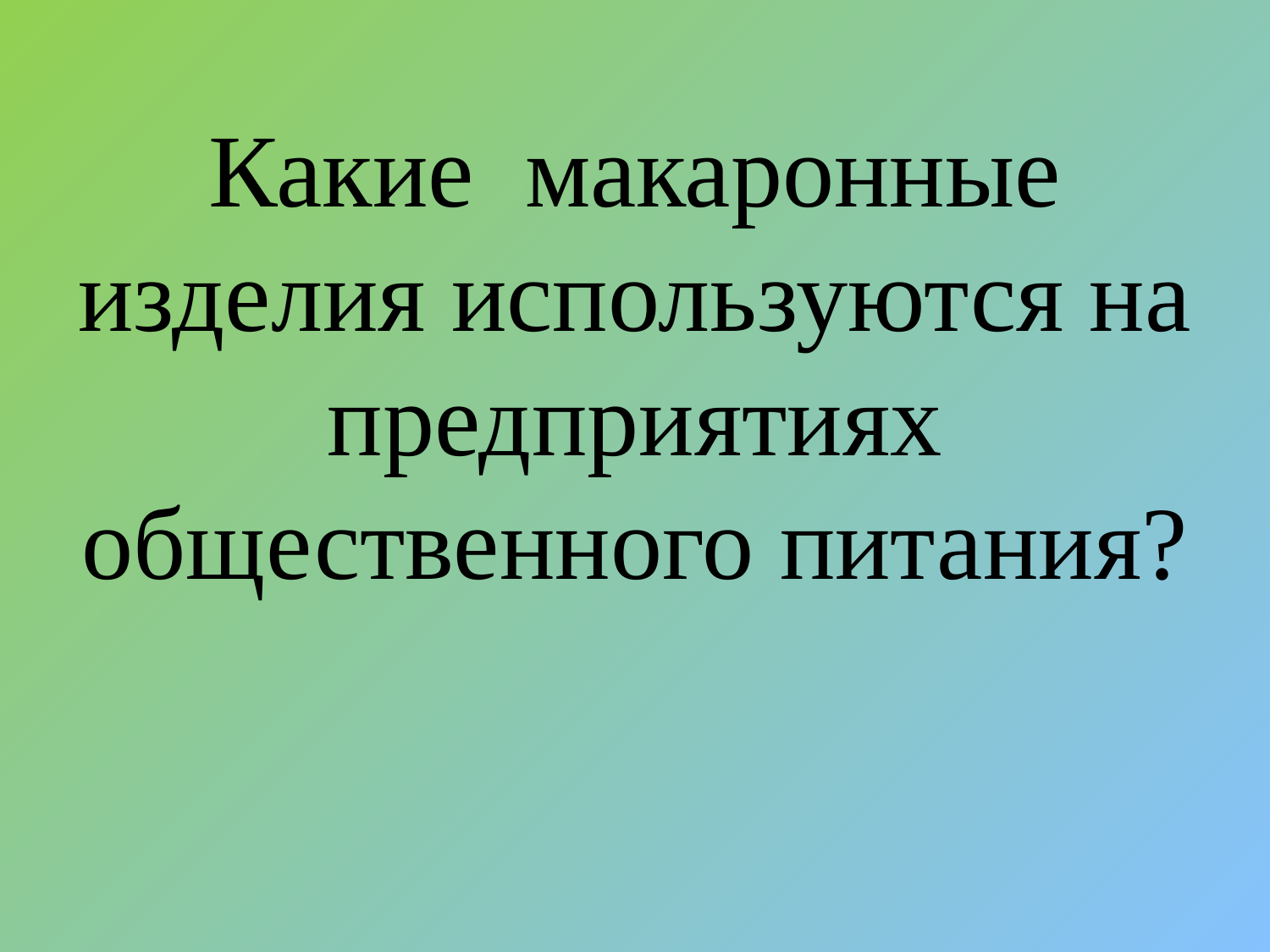

# Какие  макаронные изделия используются на предприятиях общественного питания?